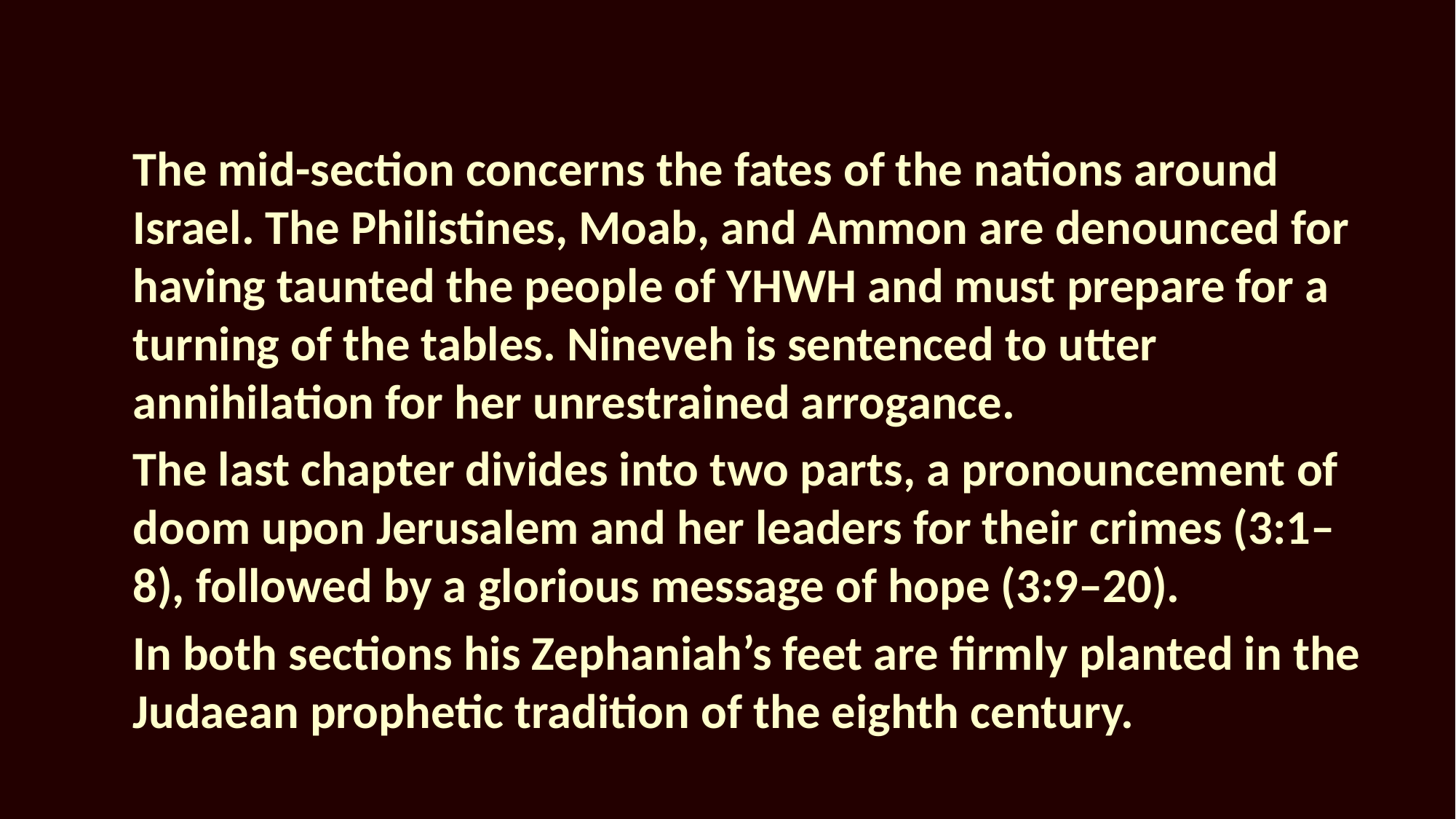

The mid-section concerns the fates of the nations around Israel. The Philistines, Moab, and Ammon are denounced for having taunted the people of YHWH and must prepare for a turning of the tables. Nineveh is sentenced to utter annihilation for her unrestrained arrogance.
The last chapter divides into two parts, a pronouncement of doom upon Jerusalem and her leaders for their crimes (3:1–8), followed by a glorious message of hope (3:9–20).
In both sections his Zephaniah’s feet are firmly planted in the Judaean prophetic tradition of the eighth century.